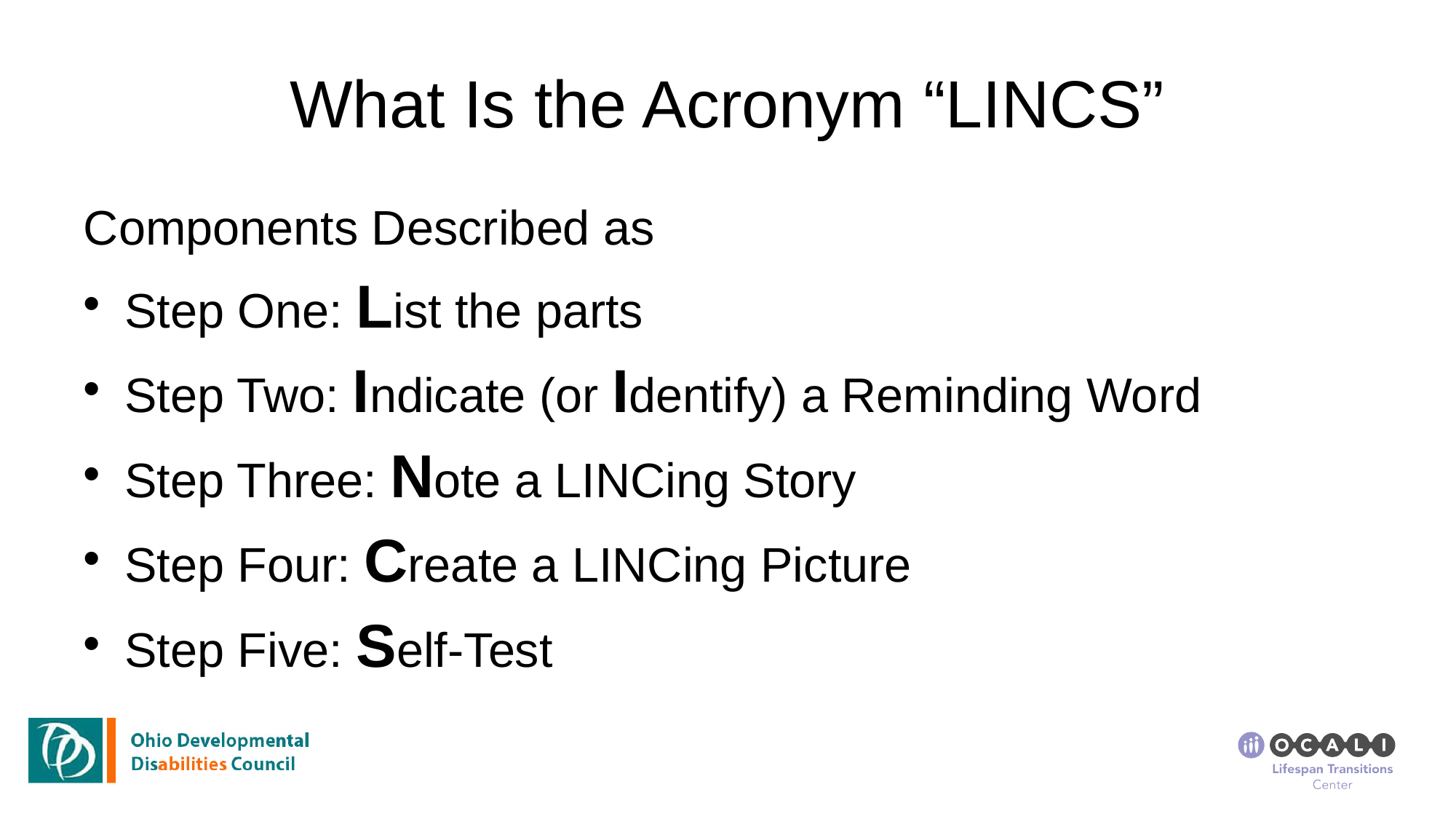

# What Is the Acronym “LINCS”
Components Described as
Step One: List the parts
Step Two: Indicate (or Identify) a Reminding Word
Step Three: Note a LINCing Story
Step Four: Create a LINCing Picture
Step Five: Self-Test